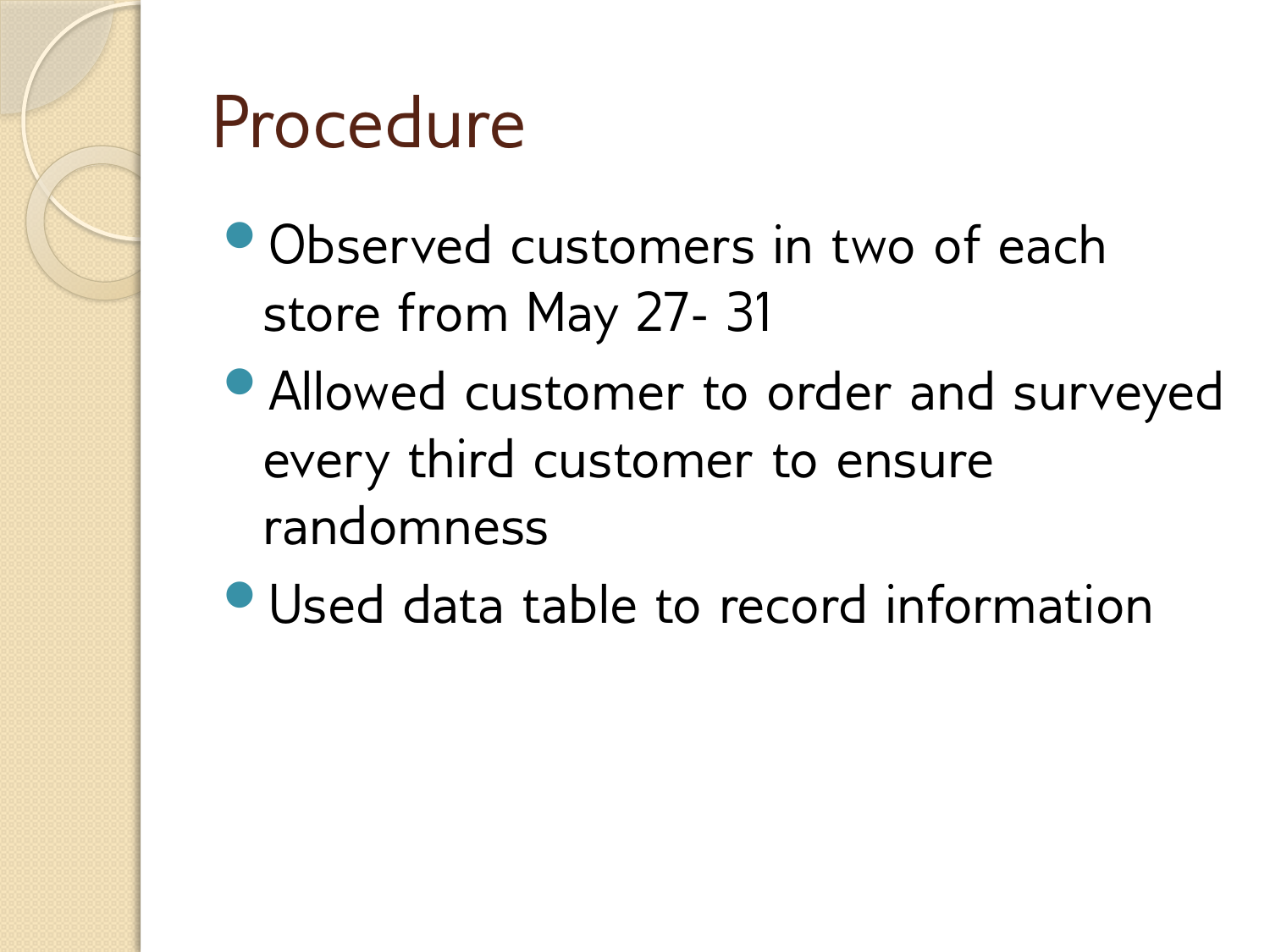

# Procedure
Observed customers in two of each store from May 27- 31
Allowed customer to order and surveyed every third customer to ensure randomness
Used data table to record information